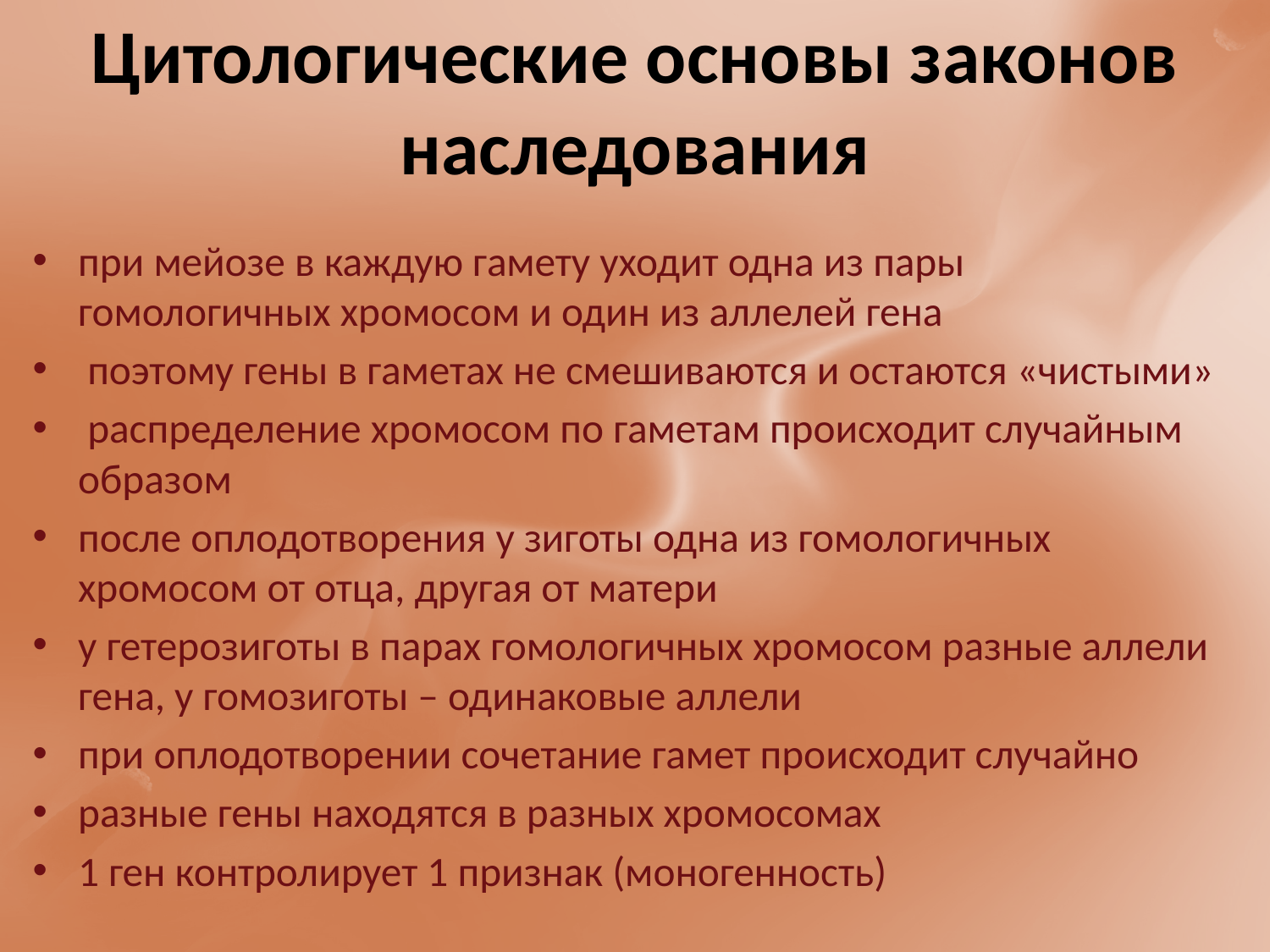

# Цитологические основы законов наследования
при мейозе в каждую гамету уходит одна из пары гомологичных хромосом и один из аллелей гена
 поэтому гены в гаметах не смешиваются и остаются «чистыми»
 распределение хромосом по гаметам происходит случайным образом
после оплодотворения у зиготы одна из гомологичных хромосом от отца, другая от матери
у гетерозиготы в парах гомологичных хромосом разные аллели гена, у гомозиготы – одинаковые аллели
при оплодотворении сочетание гамет происходит случайно
разные гены находятся в разных хромосомах
1 ген контролирует 1 признак (моногенность)